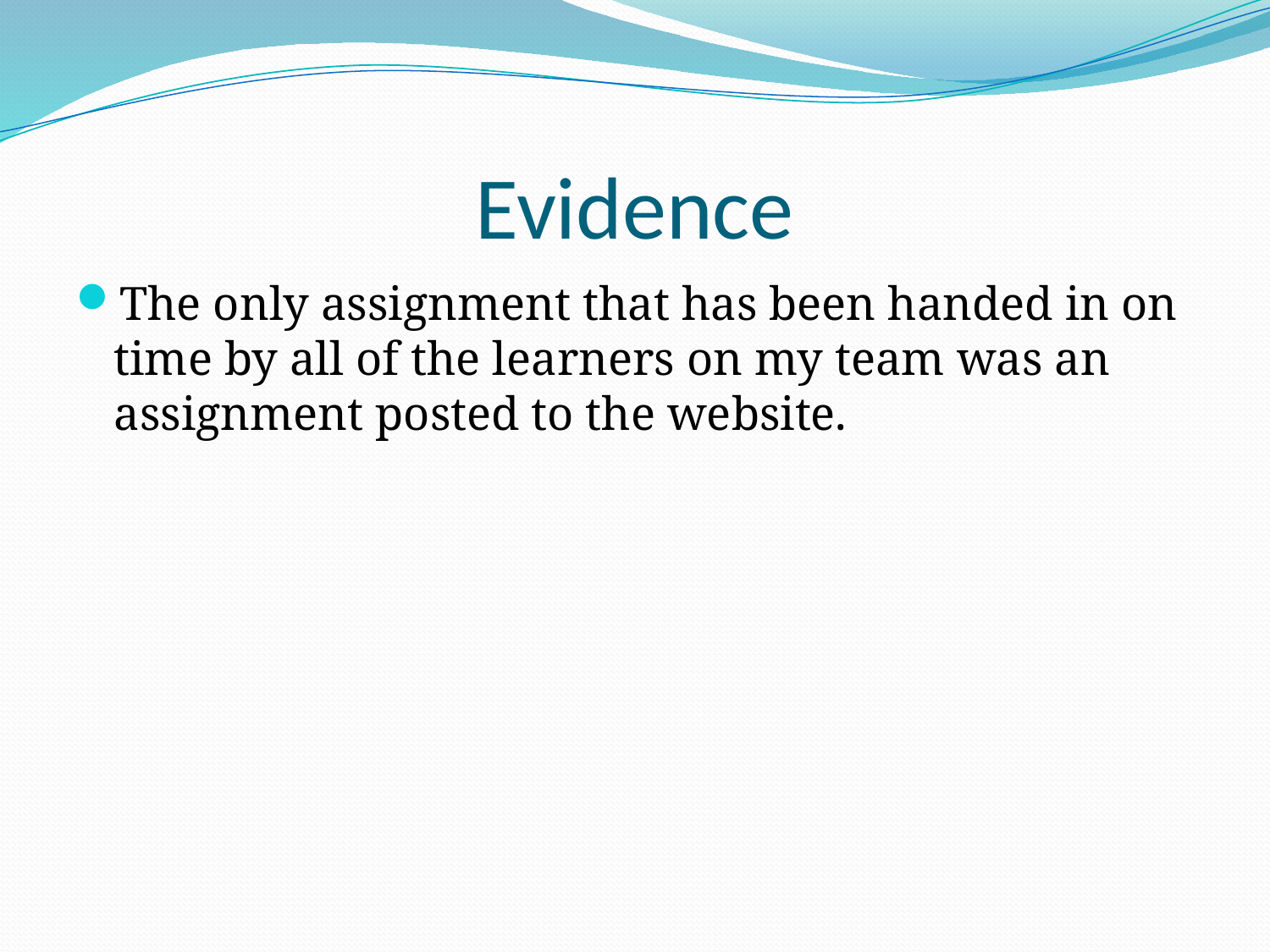

# Evidence
The only assignment that has been handed in on time by all of the learners on my team was an assignment posted to the website.